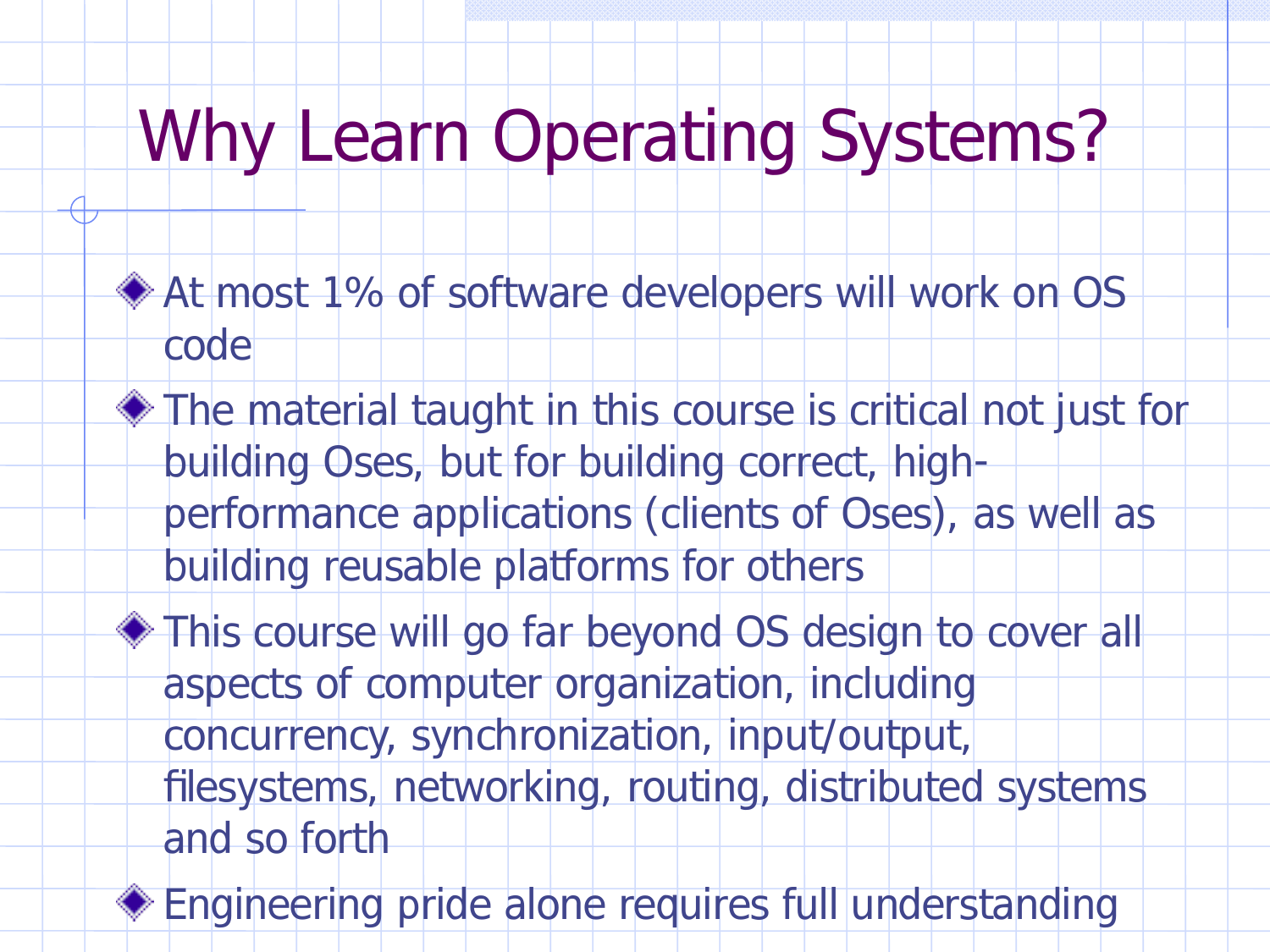

# Why Learn Operating Systems?
At most 1% of software developers will work on OS code
The material taught in this course is critical not just for building Oses, but for building correct, high-performance applications (clients of Oses), as well as building reusable platforms for others
This course will go far beyond OS design to cover all aspects of computer organization, including concurrency, synchronization, input/output, filesystems, networking, routing, distributed systems and so forth
Engineering pride alone requires full understanding